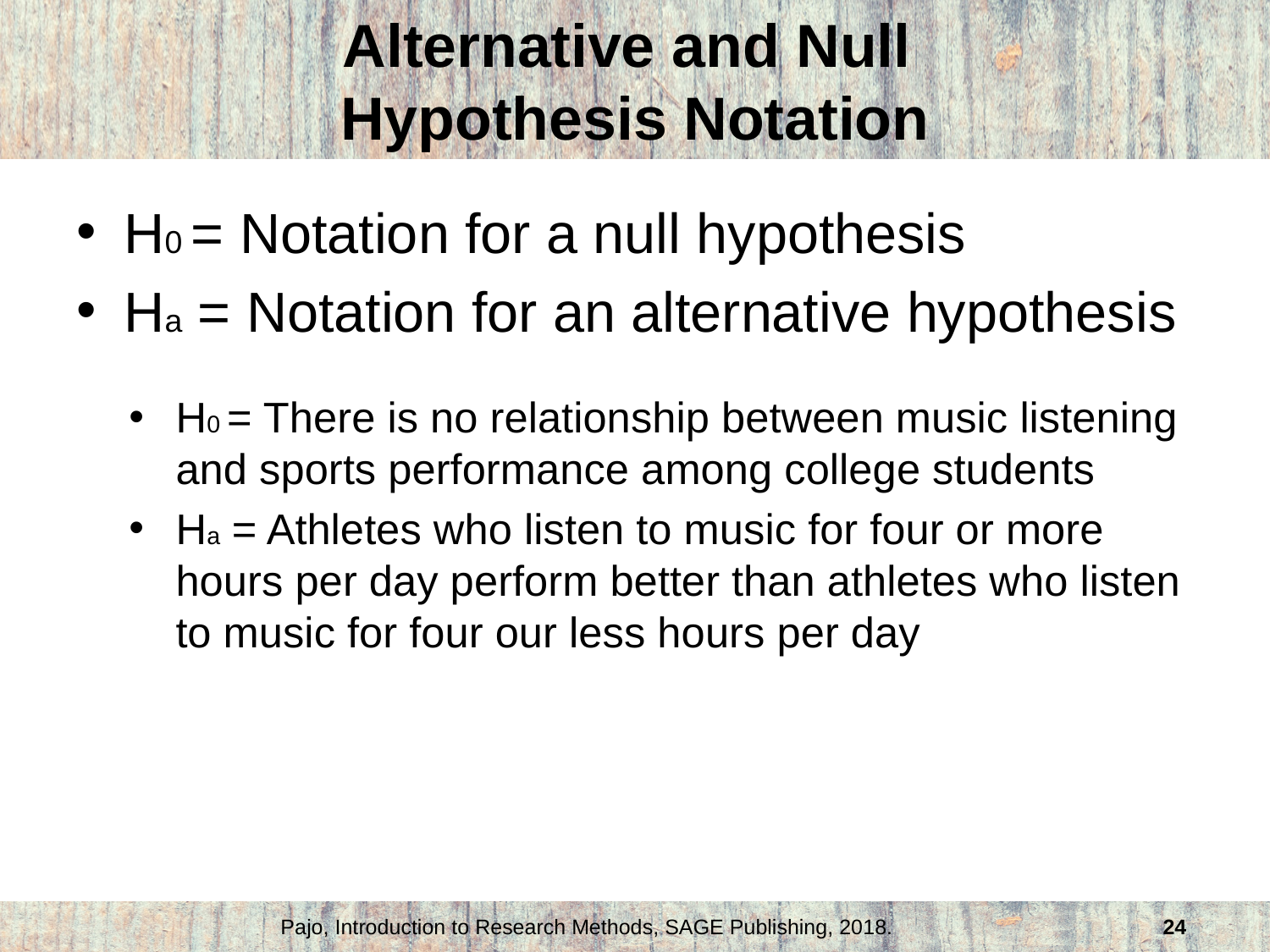

# Alternative and Null Hypothesis Notation
H0 = Notation for a null hypothesis
Ha = Notation for an alternative hypothesis
H0 = There is no relationship between music listening and sports performance among college students
Ha = Athletes who listen to music for four or more hours per day perform better than athletes who listen to music for four our less hours per day
Pajo, Introduction to Research Methods, SAGE Publishing, 2018.
24